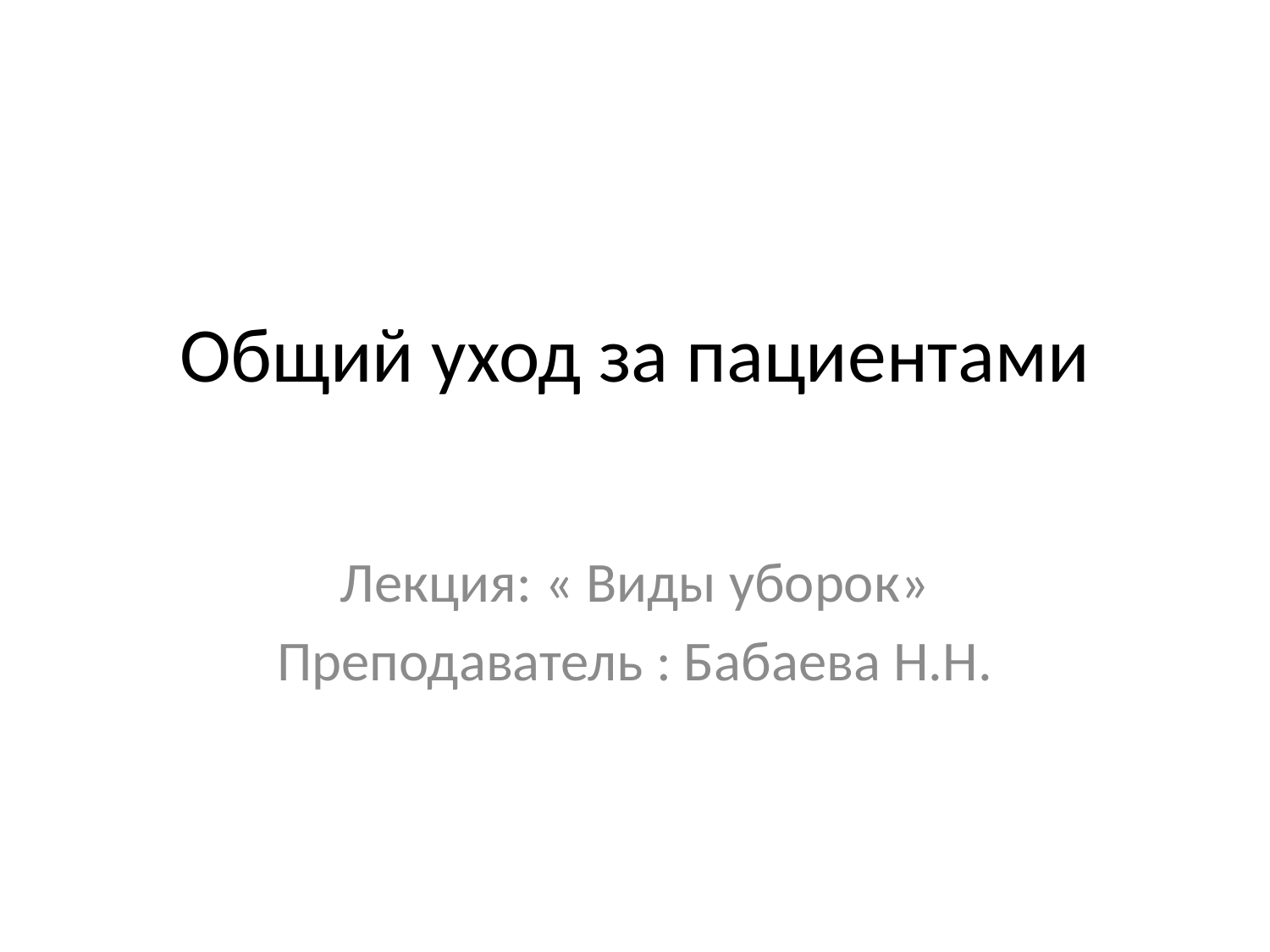

# Общий уход за пациентами
Лекция: « Виды уборок»
Преподаватель : Бабаева Н.Н.